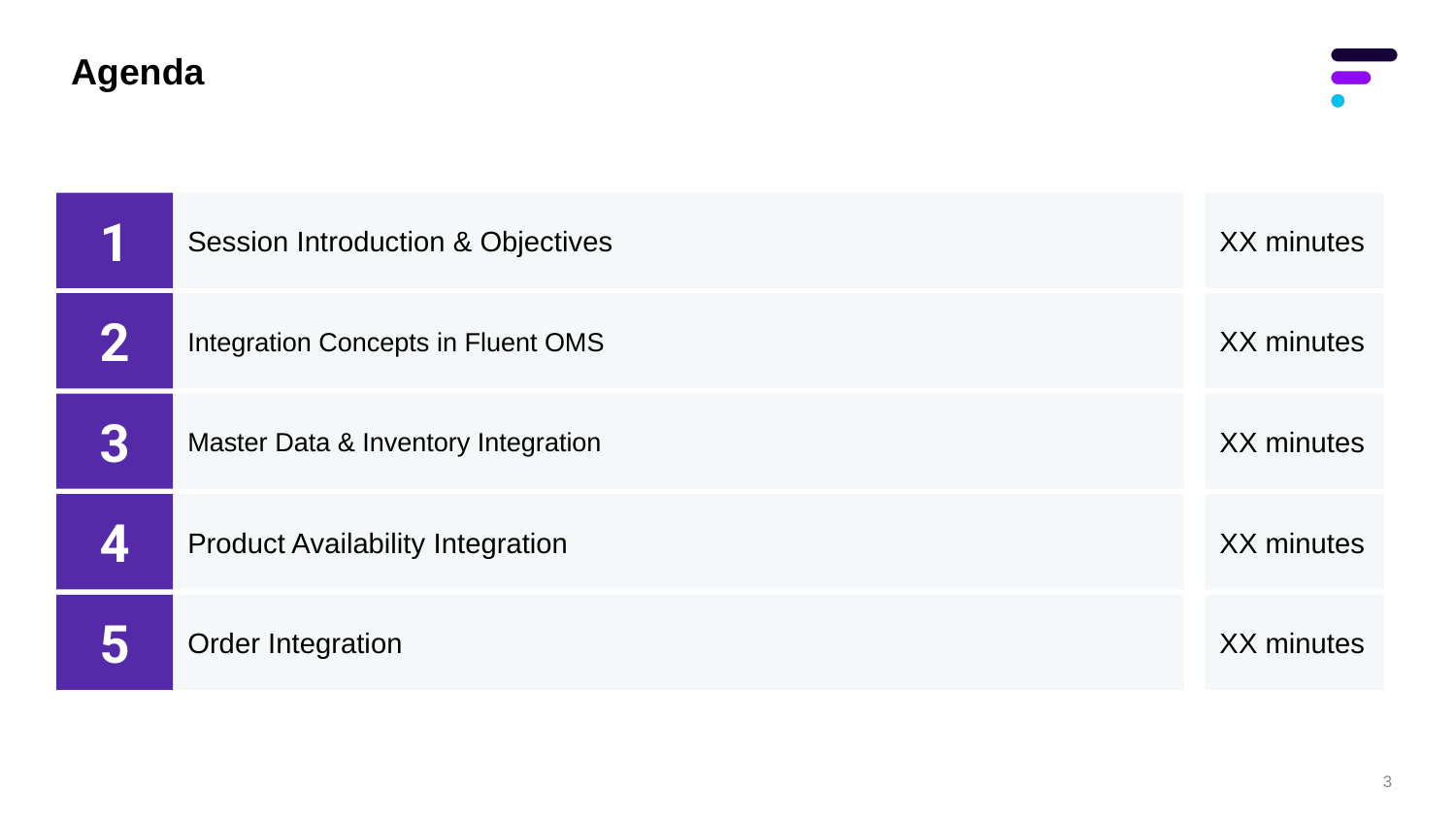

# Agenda

1
XX minutes
Session Introduction & Objectives
2
XX minutes
Integration Concepts in Fluent OMS
XX minutes
3
Master Data & Inventory Integration
XX minutes
4
Product Availability Integration
XX minutes
5
Order Integration